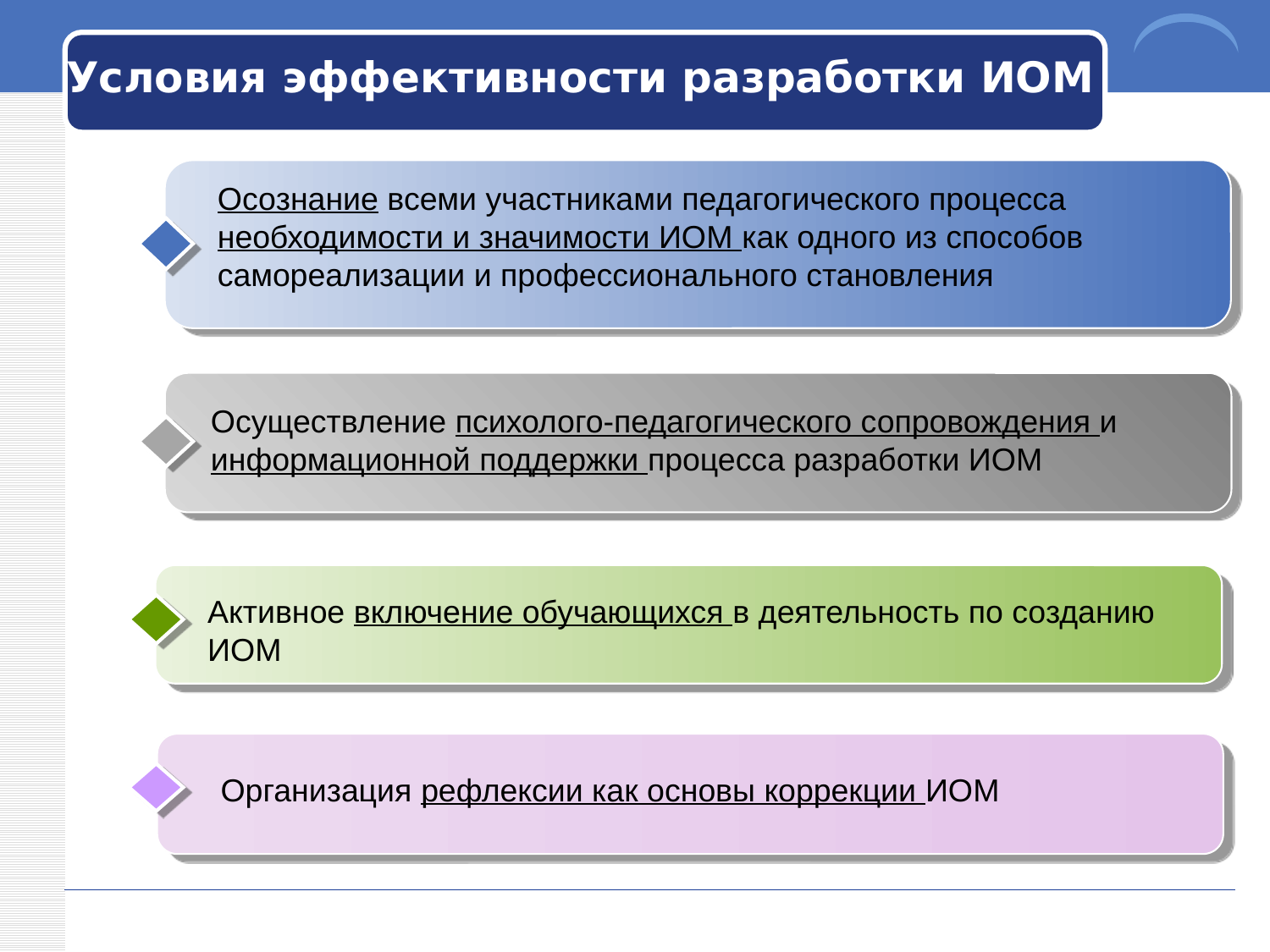

Условия эффективности разработки ИОМ
2

Осознание всеми участниками педагогического процесса необходимости и значимости ИОМ как одного из способов самореализации и профессионального становления

3

Осуществление психолого-педагогического сопровождения и информационной поддержки процесса разработки ИОМ

Активное включение обучающихся в деятельность по созданию ИОМ
4

5

Организация рефлексии как основы коррекции ИОМ